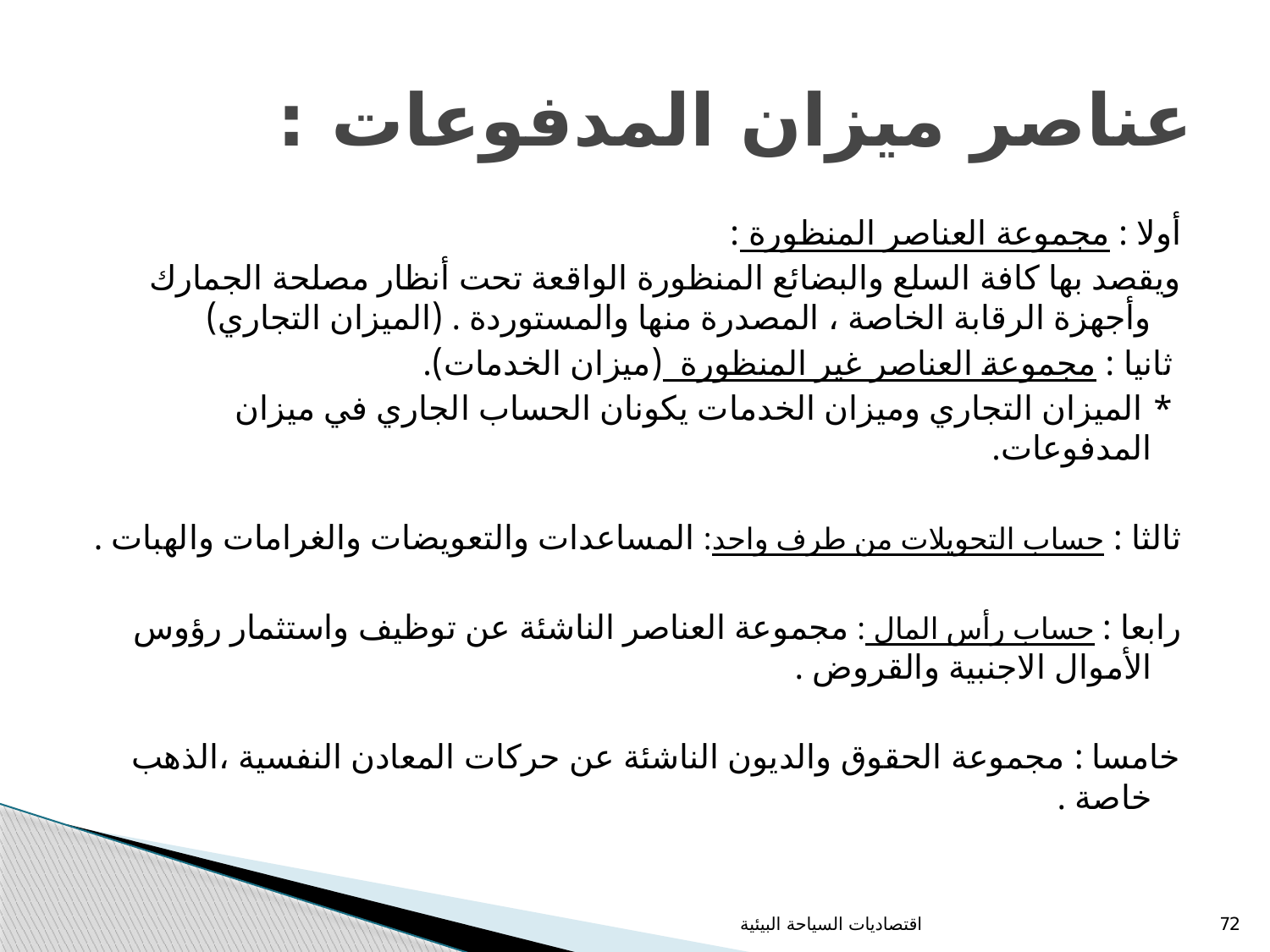

# عناصر ميزان المدفوعات :
أولا : مجموعة العناصر المنظورة :
ويقصد بها كافة السلع والبضائع المنظورة الواقعة تحت أنظار مصلحة الجمارك وأجهزة الرقابة الخاصة ، المصدرة منها والمستوردة . (الميزان التجاري)
 ثانيا : مجموعة العناصر غير المنظورة  (ميزان الخدمات).
 * الميزان التجاري وميزان الخدمات يكونان الحساب الجاري في ميزان المدفوعات.

ثالثا : حساب التحويلات من طرف واحد: المساعدات والتعويضات والغرامات والهبات .

رابعا : حساب رأس المال : مجموعة العناصر الناشئة عن توظيف واستثمار رؤوس الأموال الاجنبية والقروض .

خامسا : مجموعة الحقوق والديون الناشئة عن حركات المعادن النفسية ،الذهب خاصة .
اقتصاديات السياحة البيئية
72